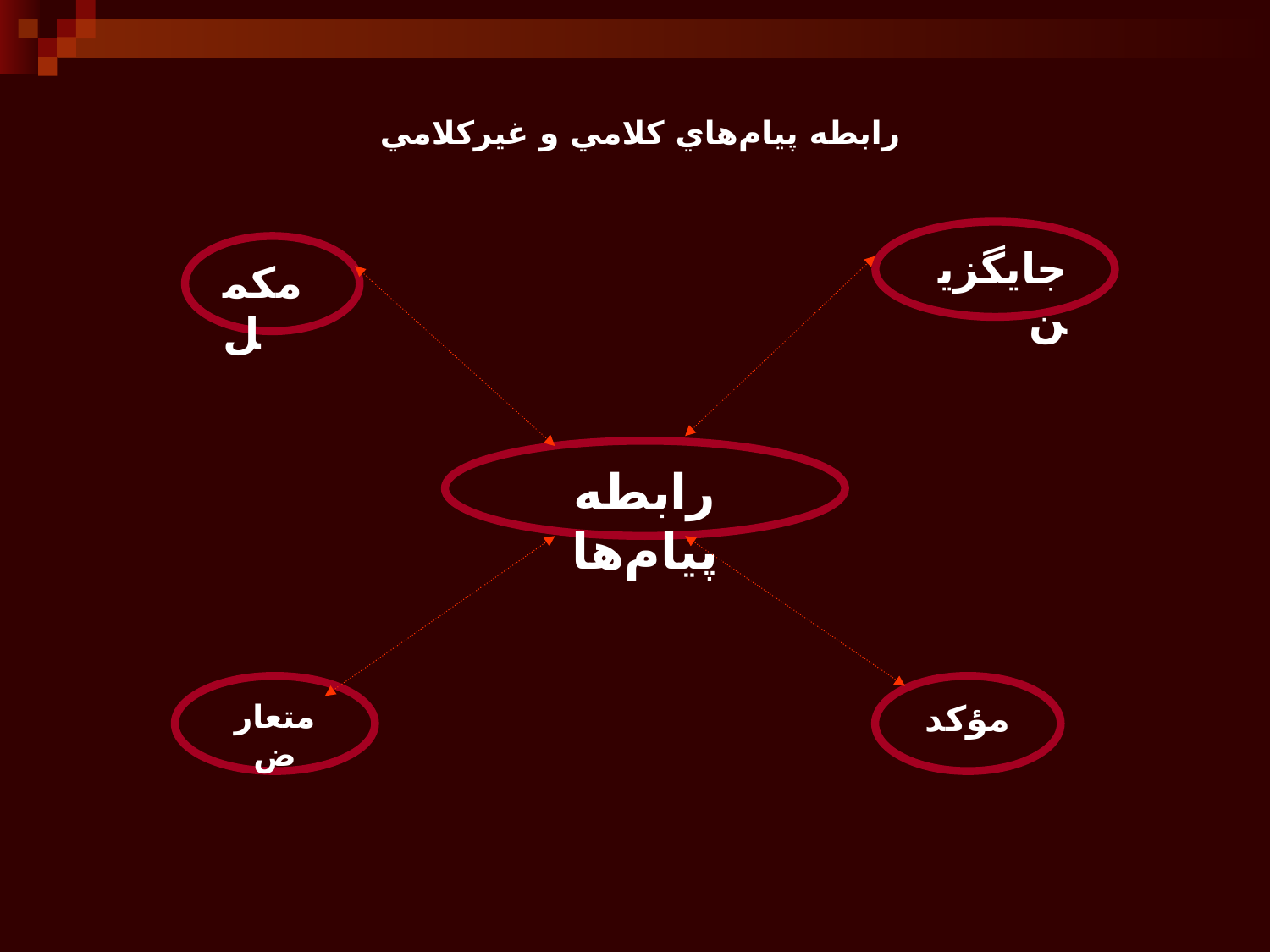

رابطه پيام‌هاي كلامي و غيركلامي
جايگزين
مكمل

رابطه پيام‌ها‌

متعارض
مؤكد